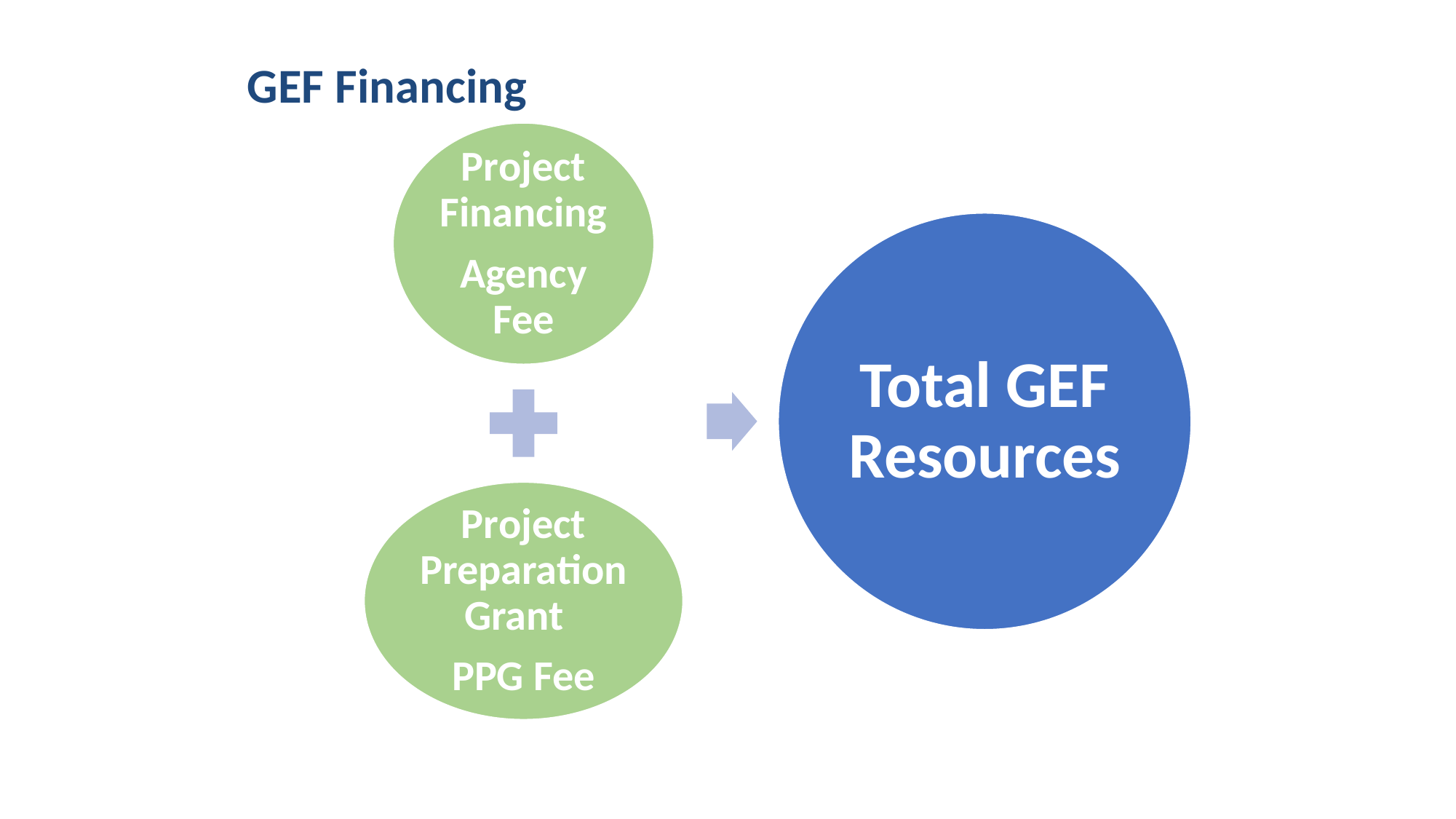

# GEF Financing
Project Financing
Agency Fee

Project Preparation Grant
PPG Fee

Total GEF Resources